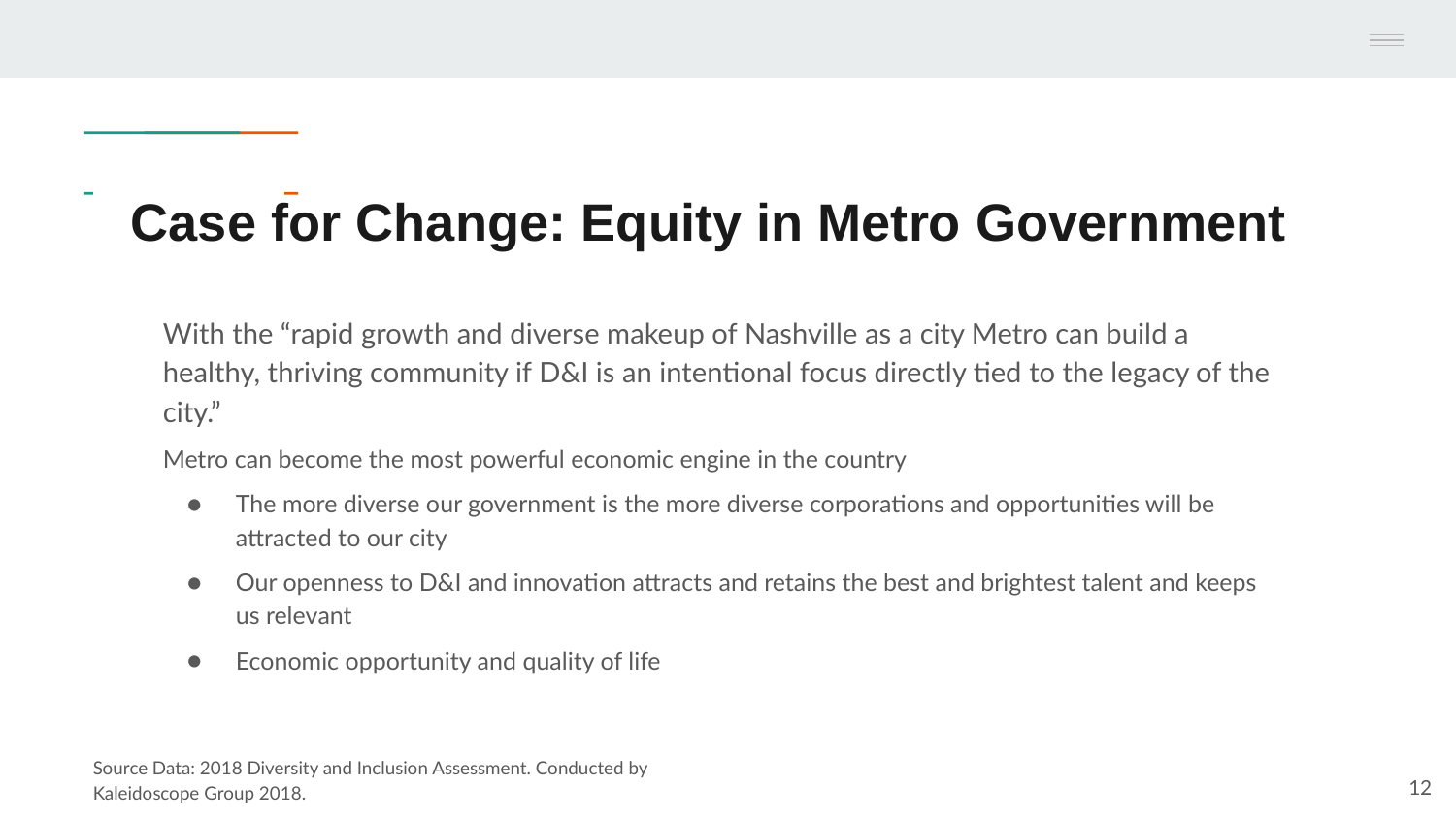

# Case for Change: Equity in Metro Government

With the “rapid growth and diverse makeup of Nashville as a city Metro can build a healthy, thriving community if D&I is an intentional focus directly tied to the legacy of the city.”
Metro can become the most powerful economic engine in the country
The more diverse our government is the more diverse corporations and opportunities will be attracted to our city
Our openness to D&I and innovation attracts and retains the best and brightest talent and keeps us relevant
Economic opportunity and quality of life
Source Data: 2018 Diversity and Inclusion Assessment. Conducted by Kaleidoscope Group 2018.
12